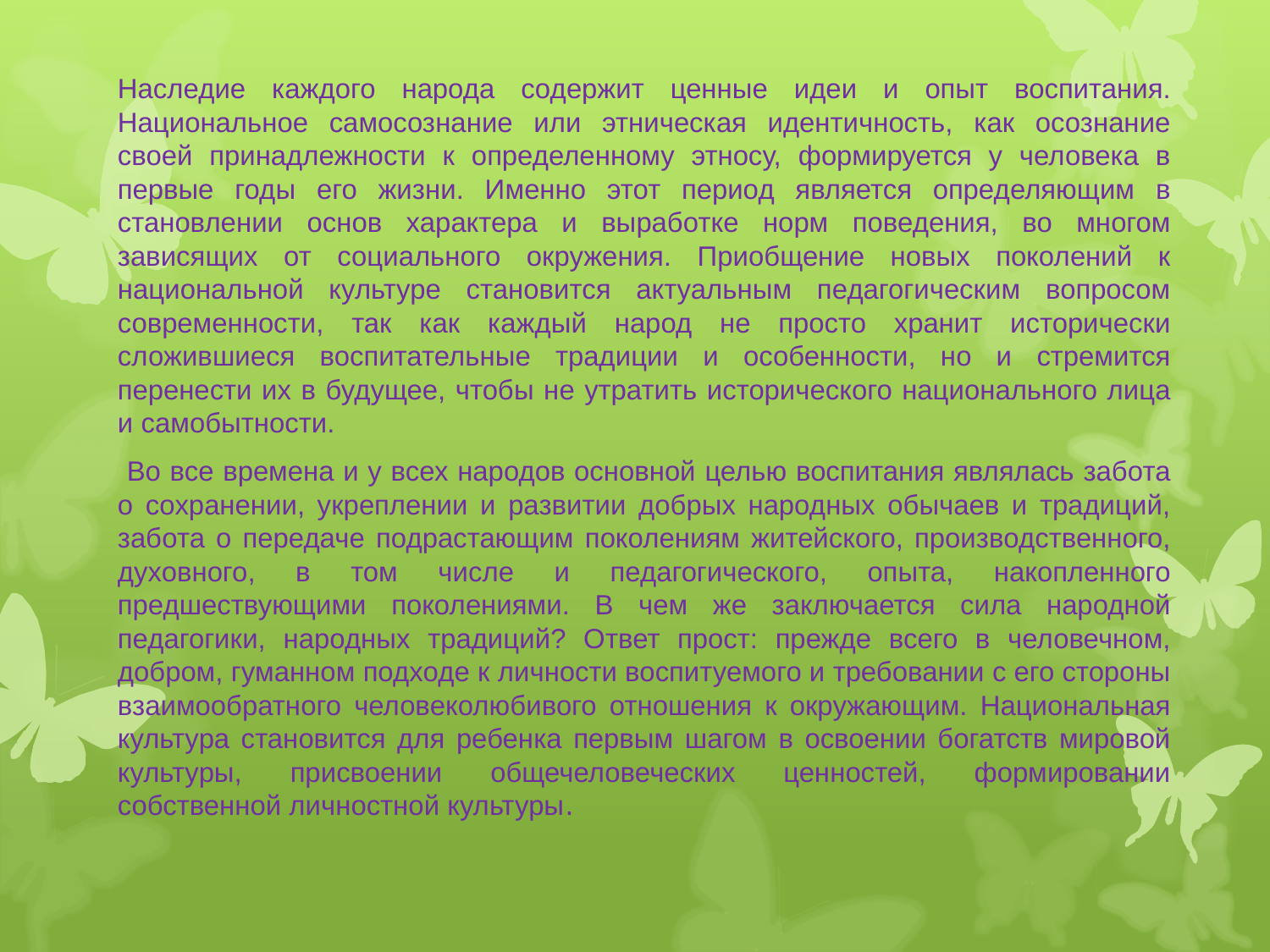

Наследие каждого народа содержит ценные идеи и опыт воспитания. Национальное самосознание или этническая идентичность, как осознание своей принадлежности к определенному этносу, формируется у человека в первые годы его жизни. Именно этот период является определяющим в становлении основ характера и выработке норм поведения, во многом зависящих от социального окружения. Приобщение новых поколений к национальной культуре становится актуальным педагогическим вопросом современности, так как каждый народ не просто хранит исторически сложившиеся воспитательные традиции и особенности, но и стремится перенести их в будущее, чтобы не утратить исторического национального лица и самобытности.
 Во все времена и у всех народов основной целью воспитания являлась забота о сохранении, укреплении и развитии добрых народных обычаев и традиций, забота о передаче подрастающим поколениям житейского, производственного, духовного, в том числе и педагогического, опыта, накопленного предшествующими поколениями. В чем же заключается сила народной педагогики, народных традиций? Ответ прост: прежде всего в человечном, добром, гуманном подходе к личности воспитуемого и требовании с его стороны взаимообратного человеколюбивого отношения к окружающим. Национальная культура становится для ребенка первым шагом в освоении богатств мировой культуры, присвоении общечеловеческих ценностей, формировании собственной личностной культуры.